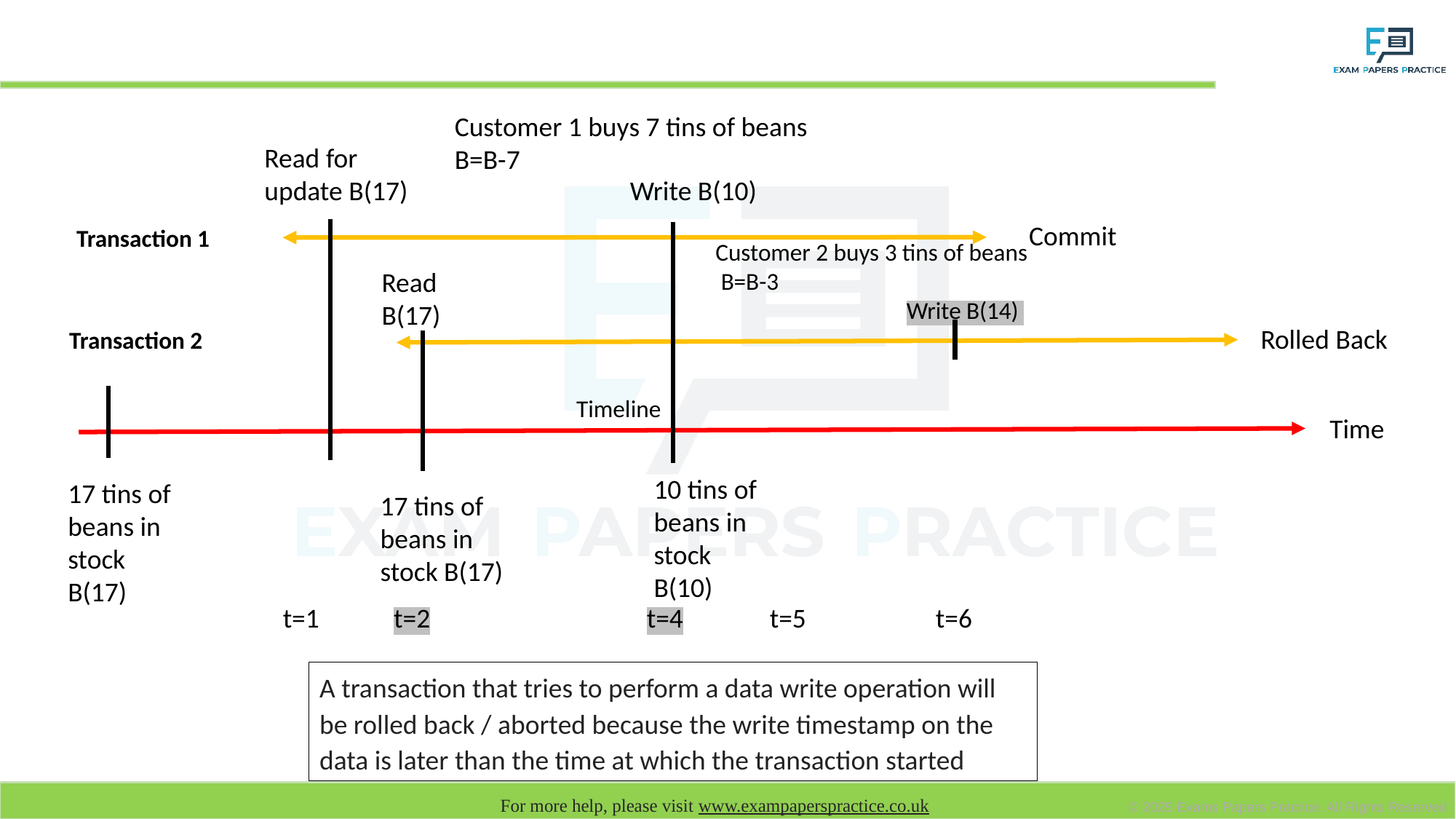

# Time stamp ordering
Customer 1 buys 7 tins of beans
B=B-7
Read for update B(17)
Write B(10)
Commit
Transaction 1
Customer 2 buys 3 tins of beans
 B=B-3
                                   Write B(14)
Read B(17)
Rolled Back
Transaction 2
Timeline
Time
10 tins of beans in stock
B(10)
17 tins of beans in stock
B(17)
17 tins of beans in stock B(17)
   t=1            t=2                                   t=4              t=5                     t=6
A transaction that tries to perform a data write operation will be rolled back / aborted because the write timestamp on the data is later than the time at which the transaction started